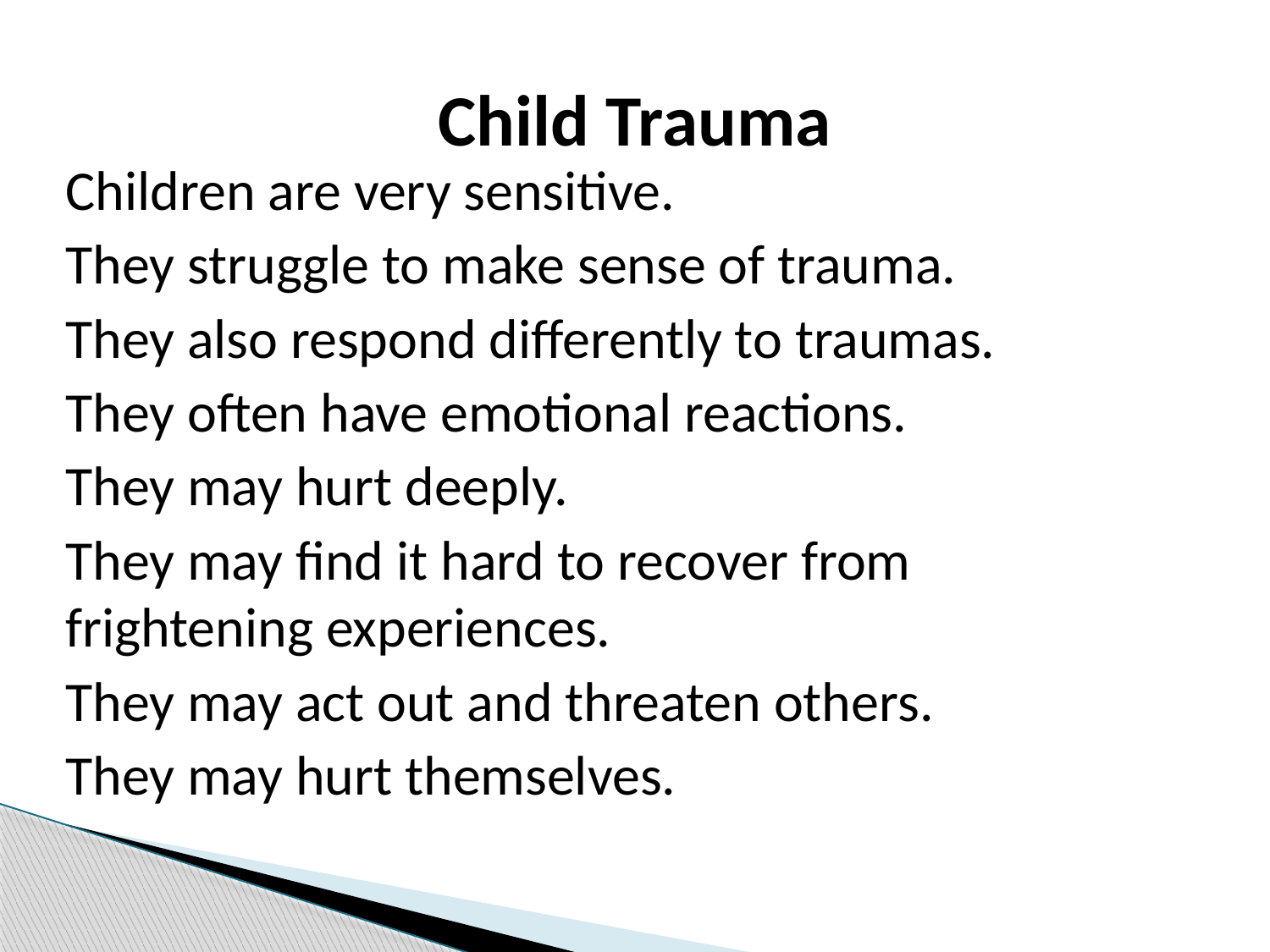

# Child Trauma
Children are very sensitive.
They struggle to make sense of trauma.
They also respond differently to traumas.
They often have emotional reactions.
They may hurt deeply.
They may find it hard to recover from frightening experiences.
They may act out and threaten others.
They may hurt themselves.